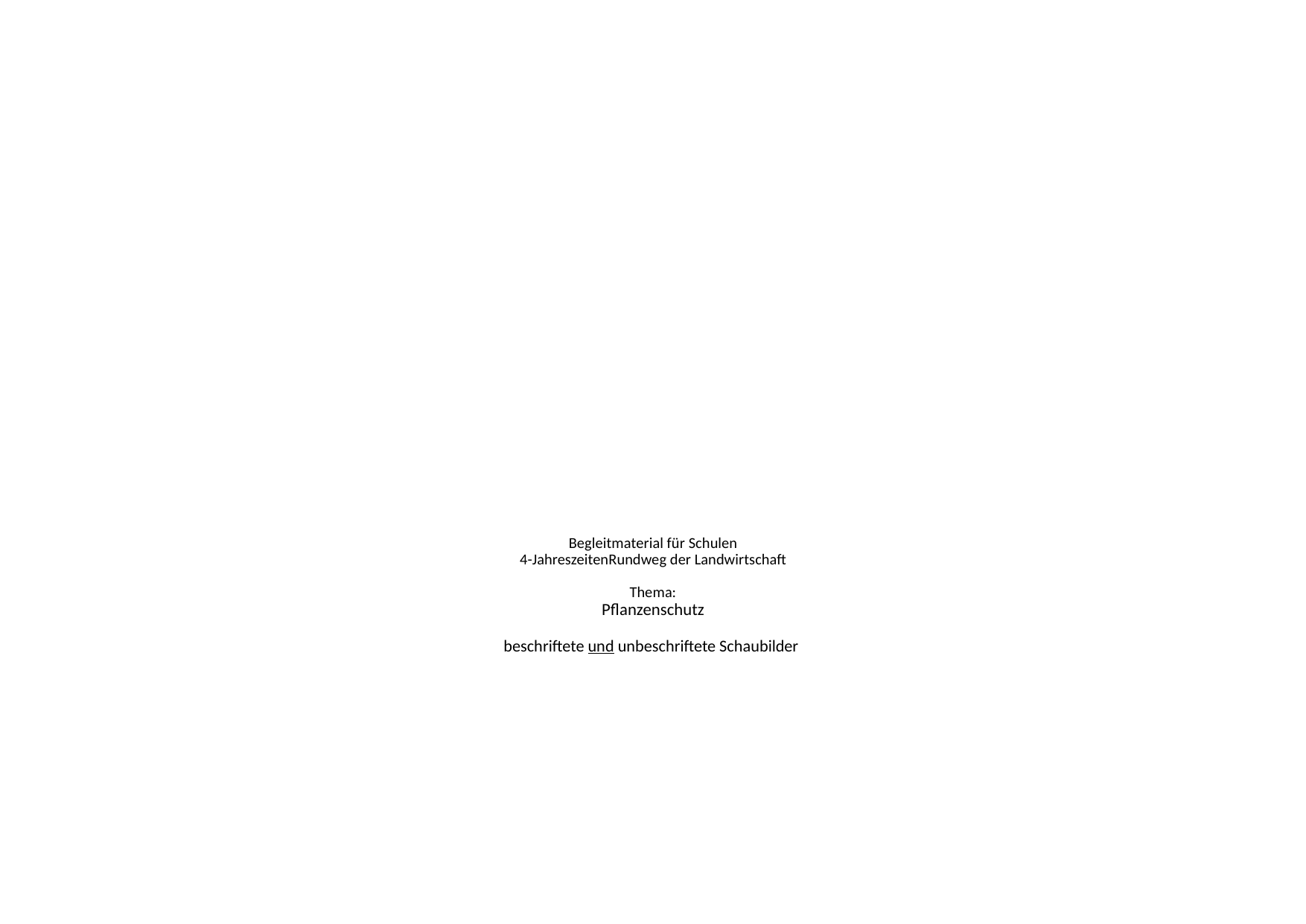

# Begleitmaterial für Schulen 4-JahreszeitenRundweg der Landwirtschaft Thema: Pflanzenschutz beschriftete und unbeschriftete Schaubilder